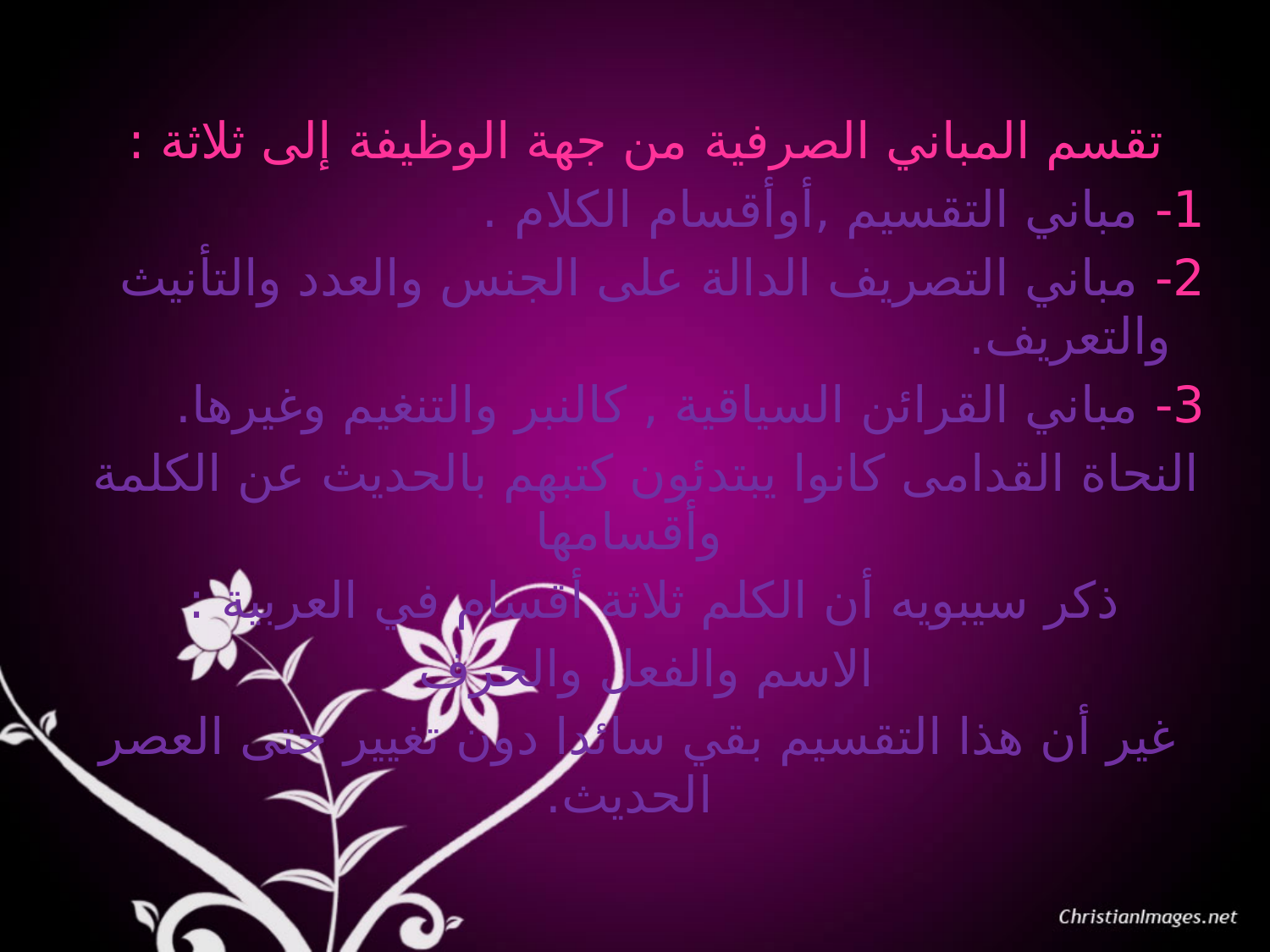

تقسم المباني الصرفية من جهة الوظيفة إلى ثلاثة :
1- مباني التقسيم ,أوأقسام الكلام .
2- مباني التصريف الدالة على الجنس والعدد والتأنيث والتعريف.
3- مباني القرائن السياقية , كالنبر والتنغيم وغيرها.
النحاة القدامى كانوا يبتدئون كتبهم بالحديث عن الكلمة وأقسامها
ذكر سيبويه أن الكلم ثلاثة أقسام في العربية :
الاسم والفعل والحرف
 غير أن هذا التقسيم بقي سائدا دون تغيير حتى العصر الحديث.